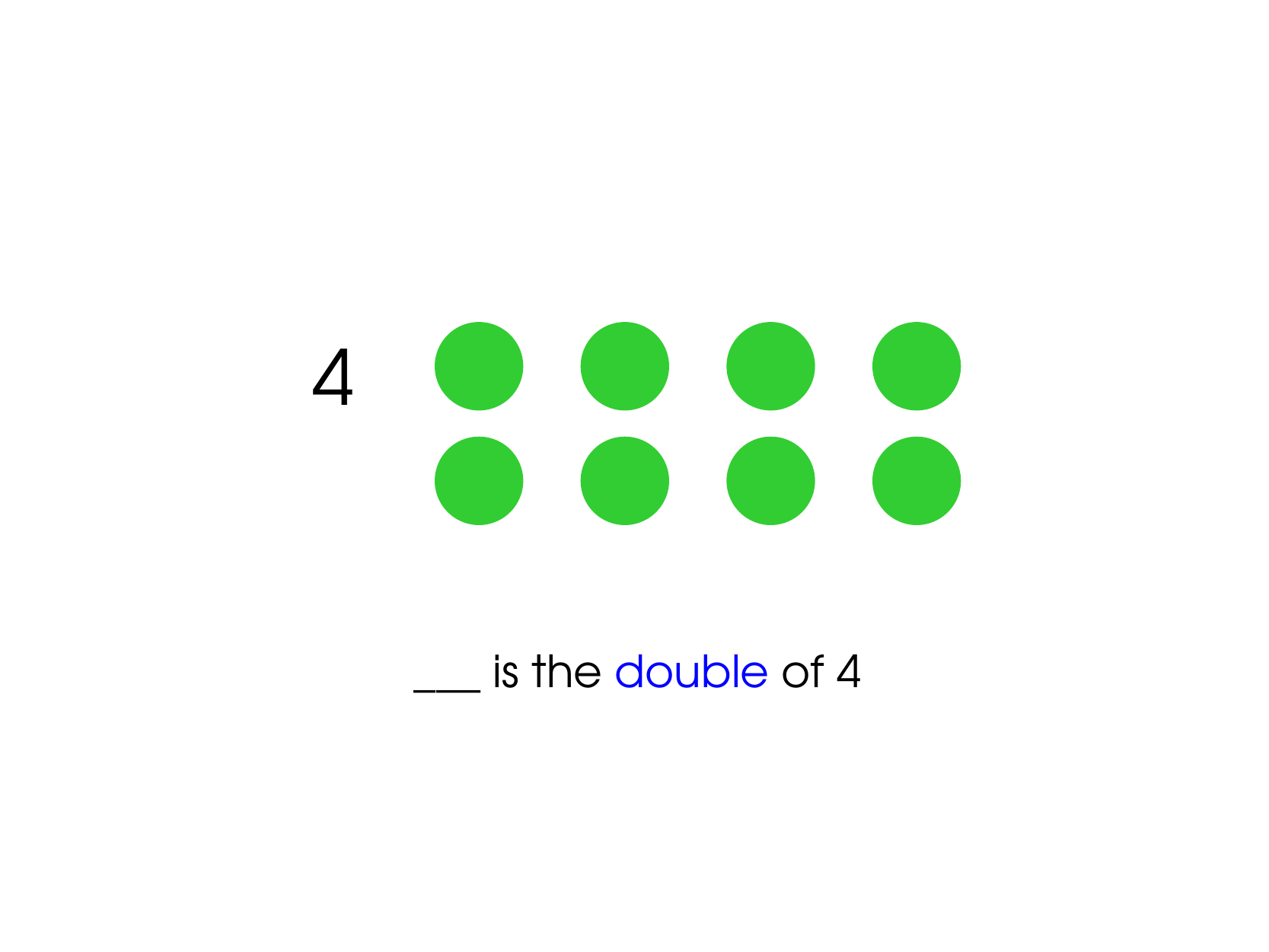

4

___ is the double of 4